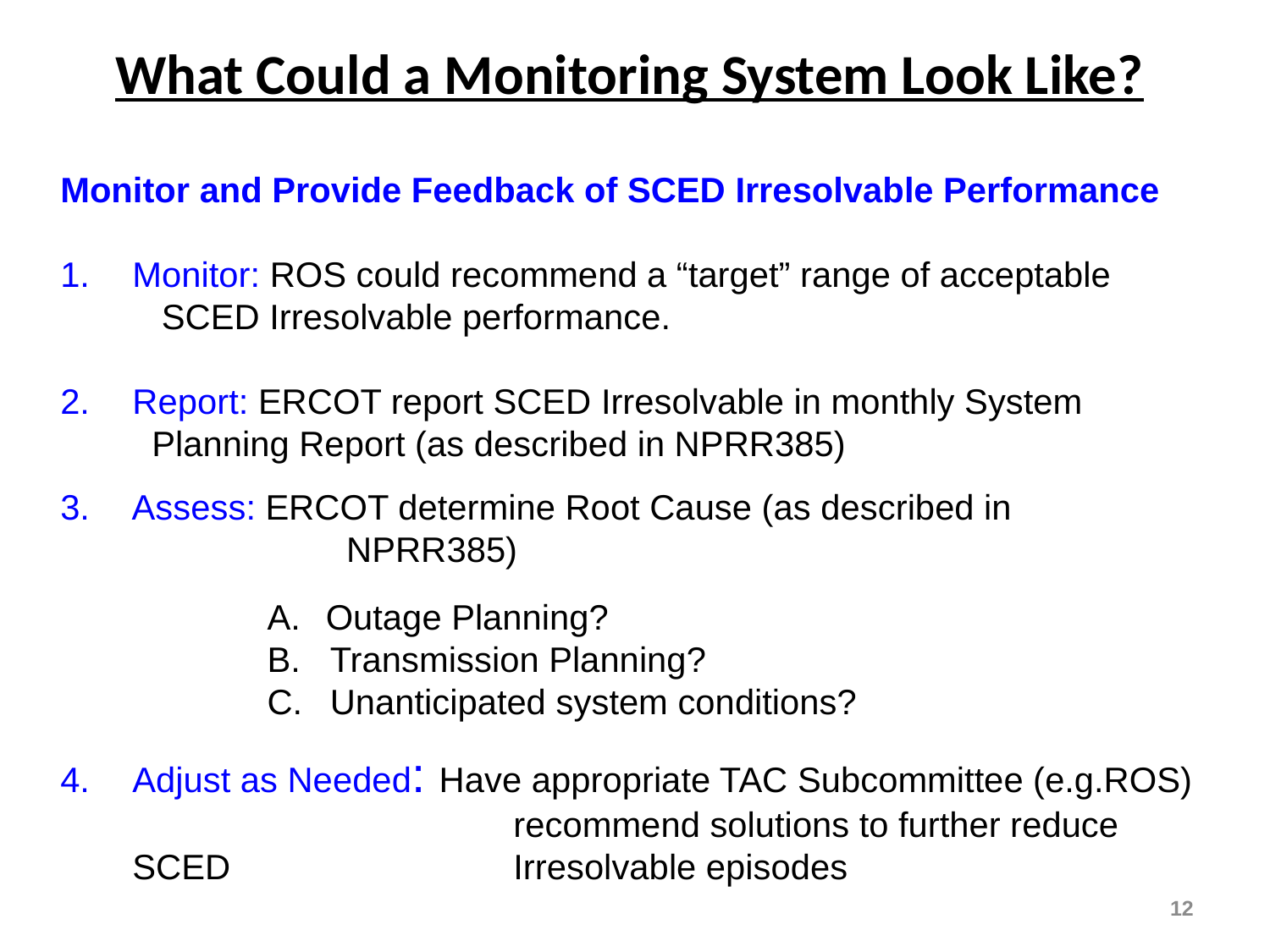

What Could a Monitoring System Look Like?
Monitor and Provide Feedback of SCED Irresolvable Performance

Monitor: ROS could recommend a “target” range of acceptable 	         SCED Irresolvable performance.

Report: ERCOT report SCED Irresolvable in monthly System 	        Planning Report (as described in NPRR385)

Assess: ERCOT determine Root Cause (as described in 	 	         NPRR385)

  Outage Planning?
Transmission Planning?
Unanticipated system conditions?

Adjust as Needed: Have appropriate TAC Subcommittee (e.g.ROS) 			recommend solutions to further reduce SCED 			Irresolvable episodes
12